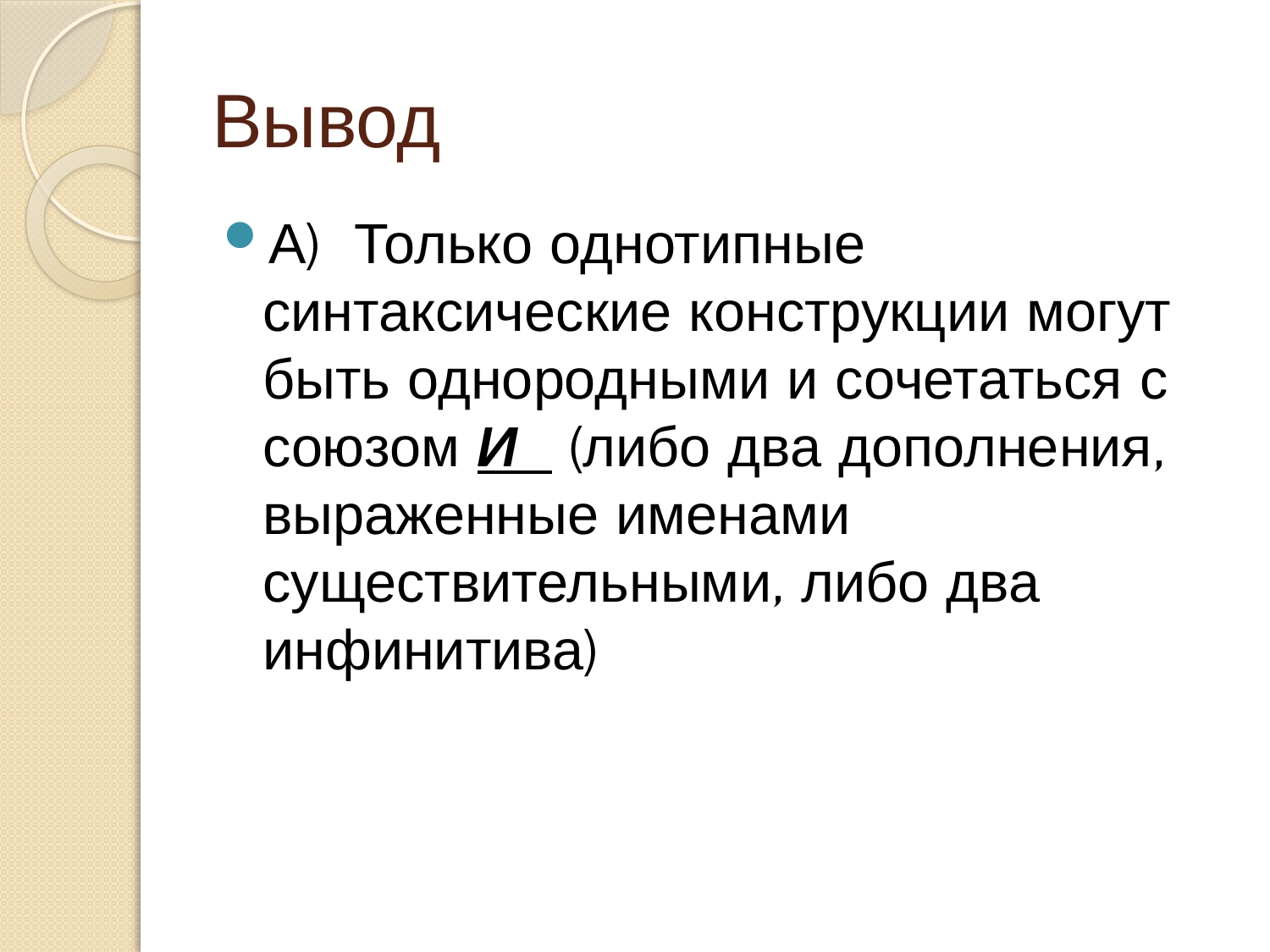

# Вывод
А)  Только однотипные синтаксические конструкции могут быть однородными и сочетаться с союзом И   (либо два дополнения, выраженные именами существительными, либо два инфинитива)